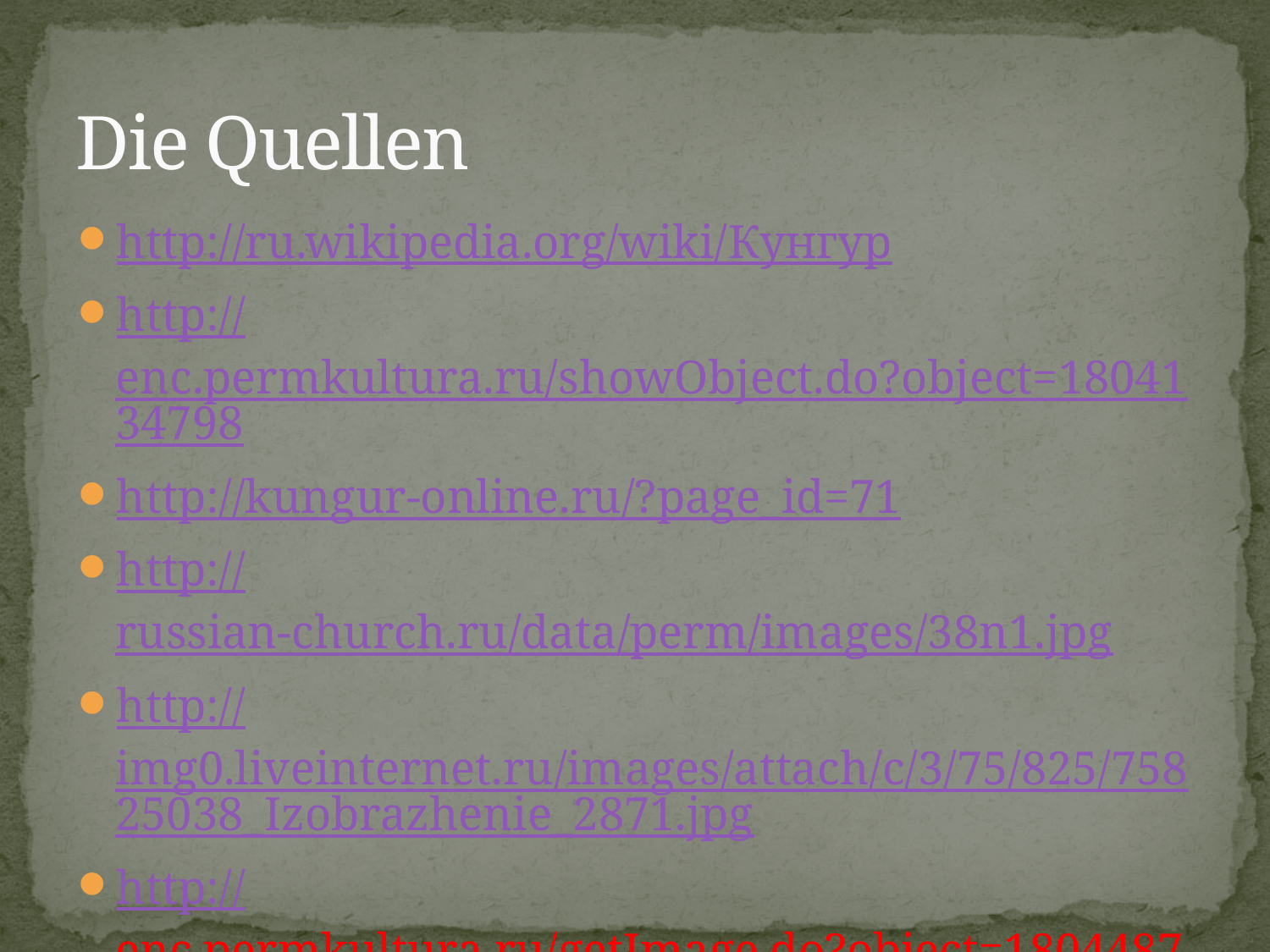

# Die Quellen
http://ru.wikipedia.org/wiki/Кунгур
http://enc.permkultura.ru/showObject.do?object=1804134798
http://kungur-online.ru/?page_id=71
http://russian-church.ru/data/perm/images/38n1.jpg
http://img0.liveinternet.ru/images/attach/c/3/75/825/75825038_Izobrazhenie_2871.jpg
http://enc.permkultura.ru/getImage.do?object=1804487693&original=1&compatible=1
http://b0.imgsrc.ru/a/alexkolm/2/12948932Doq.jpg